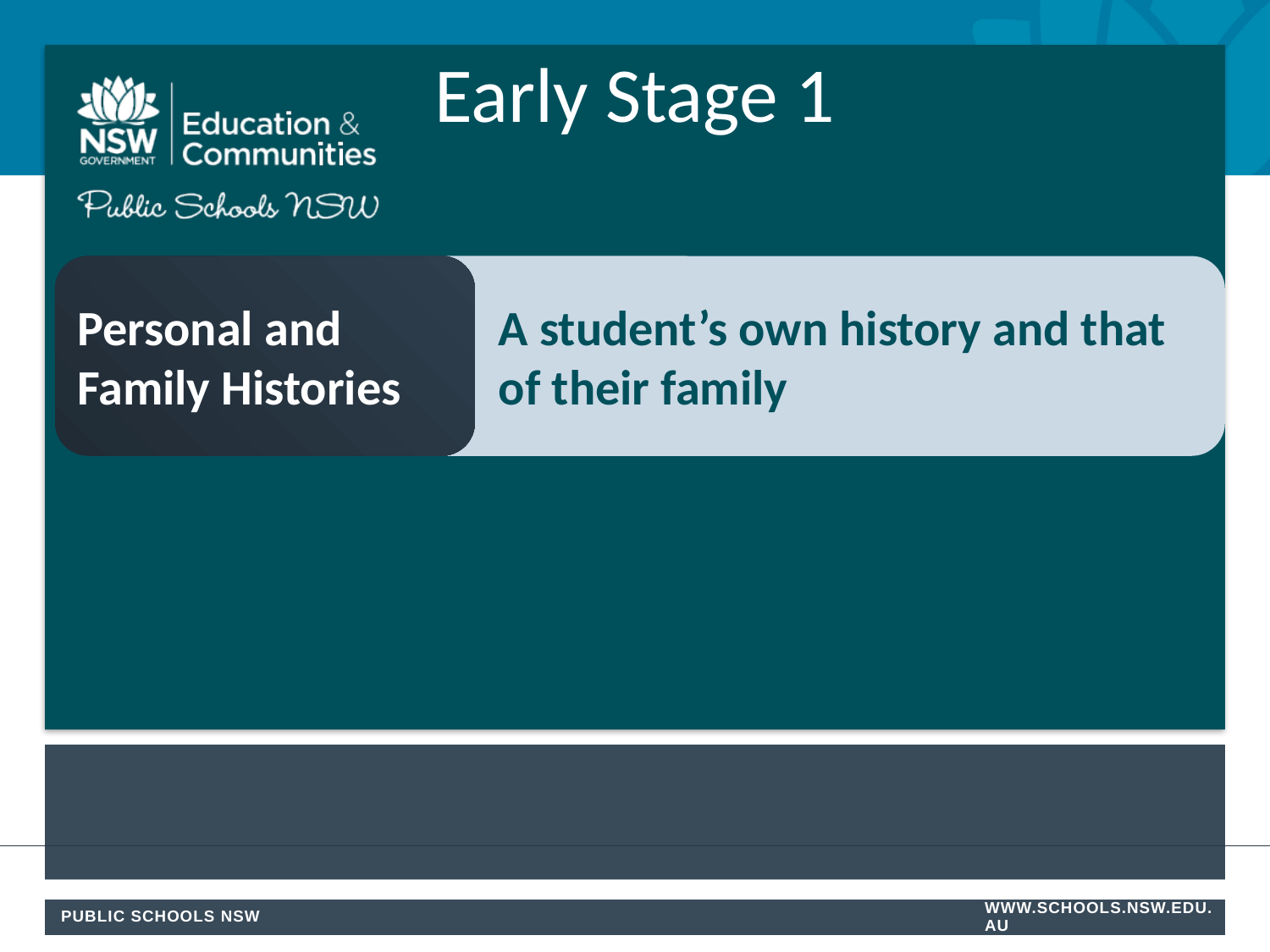

# Early Stage 1
Personal and Family Histories
A student’s own history and that of their family